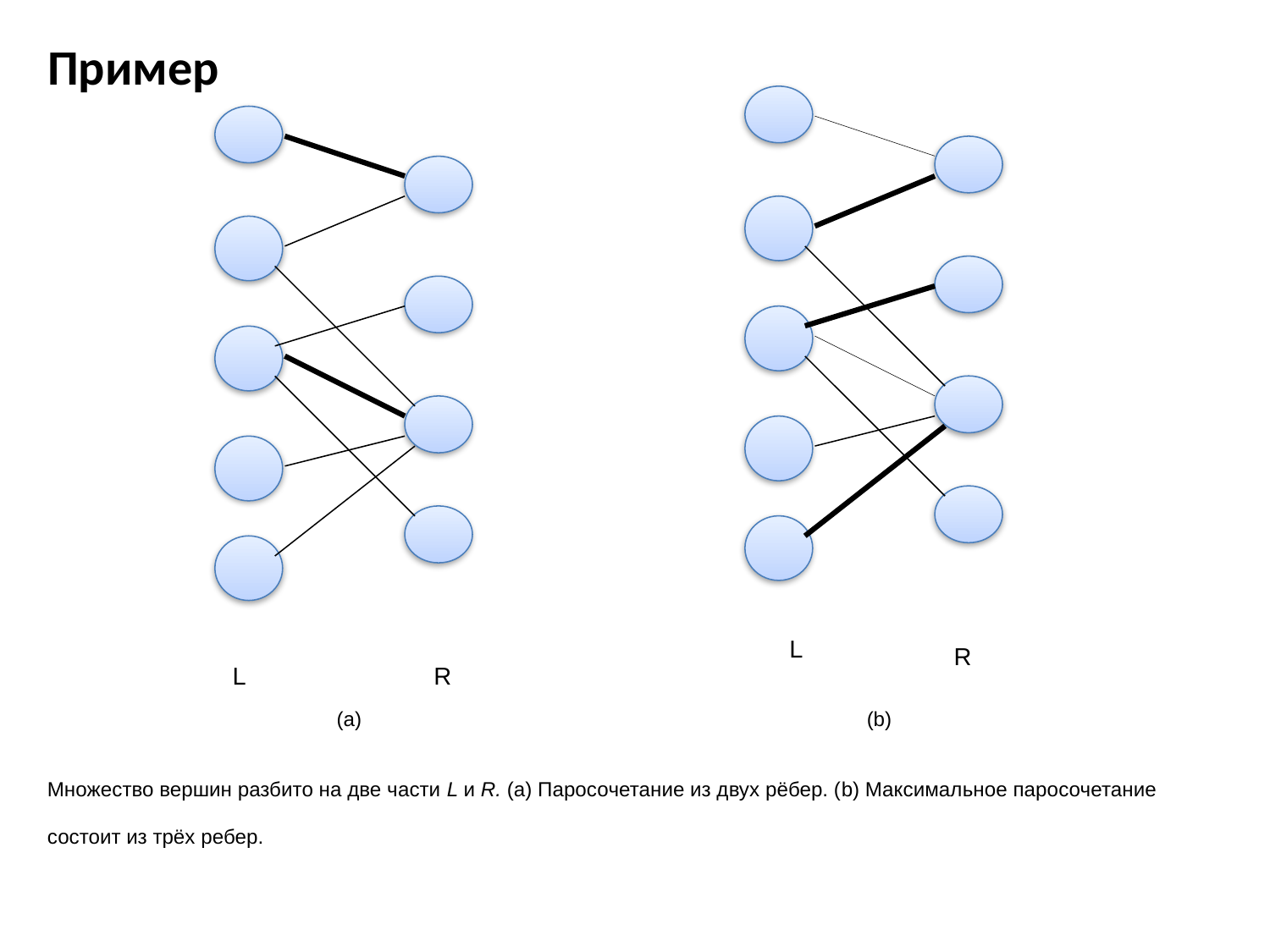

# Пример

L
R

L
R
(a)
(b)
Множество вершин разбито на две части L и R. (а) Паросочетание из двух рёбер. (b) Максимальное паросочетание состоит из трёх ребер.